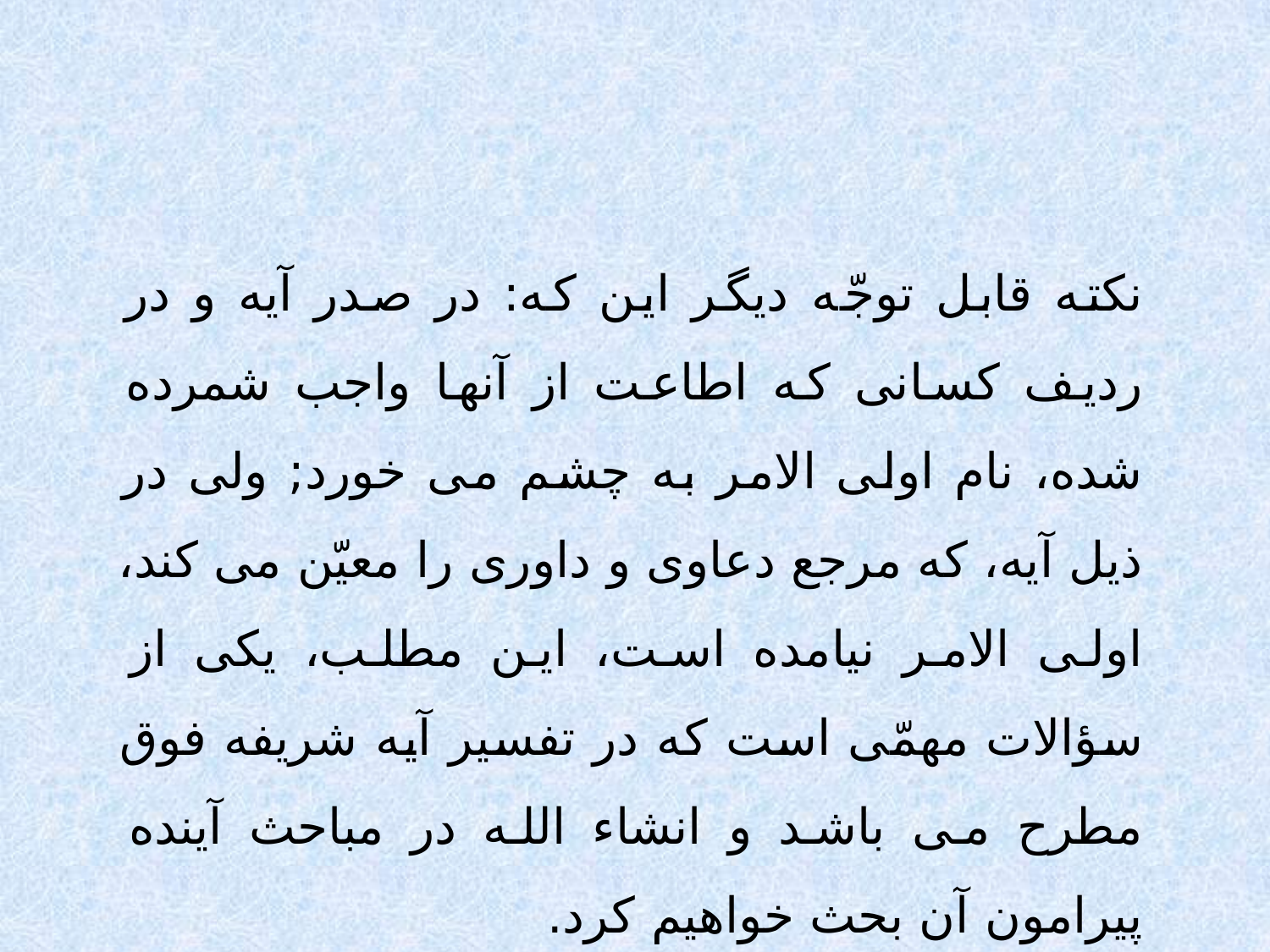

نكته قابل توجّه ديگر اين كه: در صدر آيه و در رديف كسانى كه اطاعت از آنها واجب شمرده شده، نام اولى الامر به چشم مى خورد; ولى در ذيل آيه، كه مرجع دعاوى و داورى را معيّن مى كند، اولى الامر نيامده است، اين مطلب، يكى از سؤالات مهمّى است كه در تفسير آيه شريفه فوق مطرح مى باشد و انشاء الله در مباحث آينده پيرامون آن بحث خواهيم كرد.